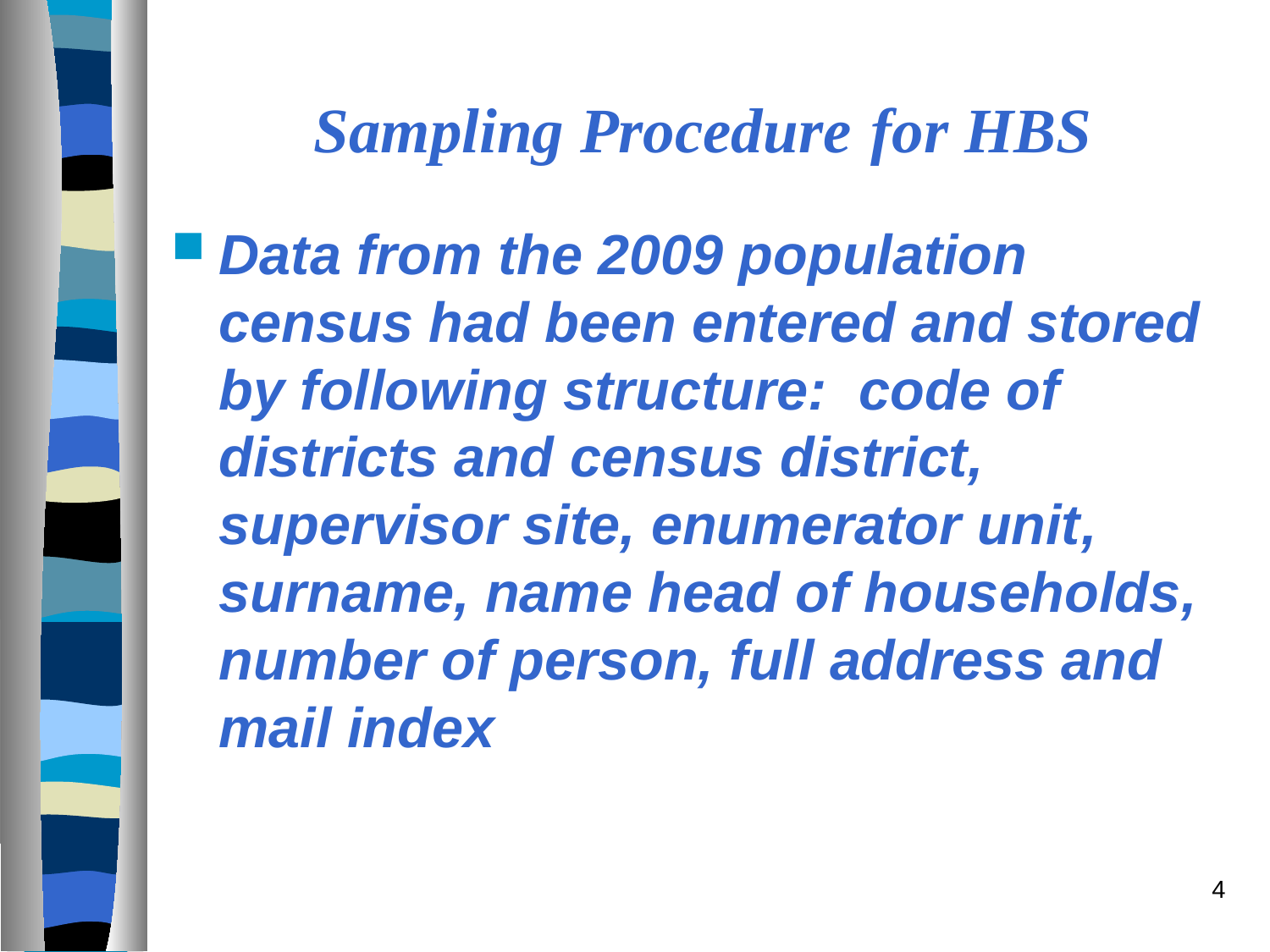

# Sampling Procedure for HBS
Data from the 2009 population census had been entered and stored by following structure:  code of districts and census district, supervisor site, enumerator unit, surname, name head of households, number of person, full address and mail index
4